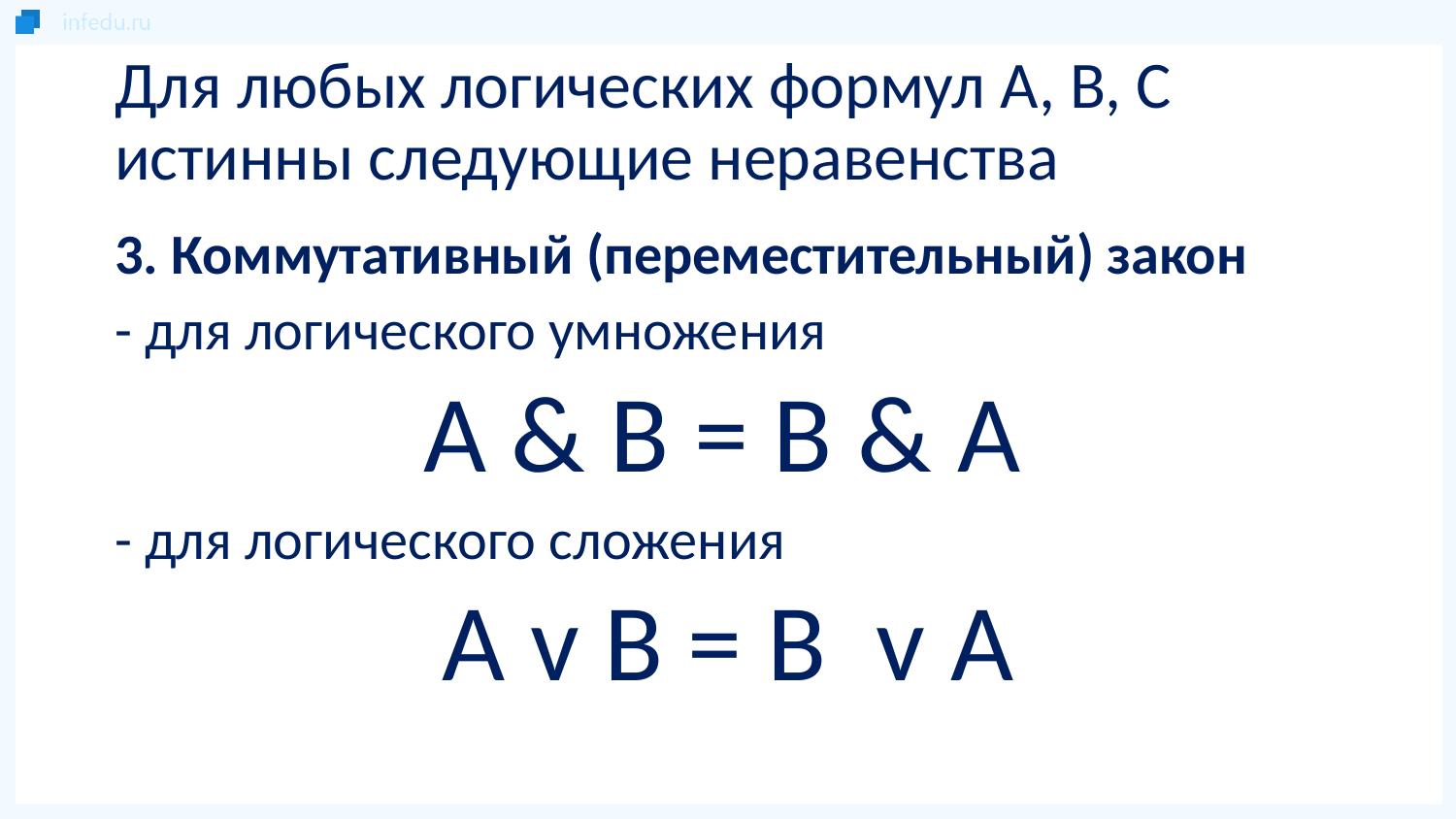

# Для любых логических формул A, B, C истинны следующие неравенства
3. Коммутативный (переместительный) закон
- для логического умножения
 A & B = B & A
- для логического сложения
A v B = B  v A